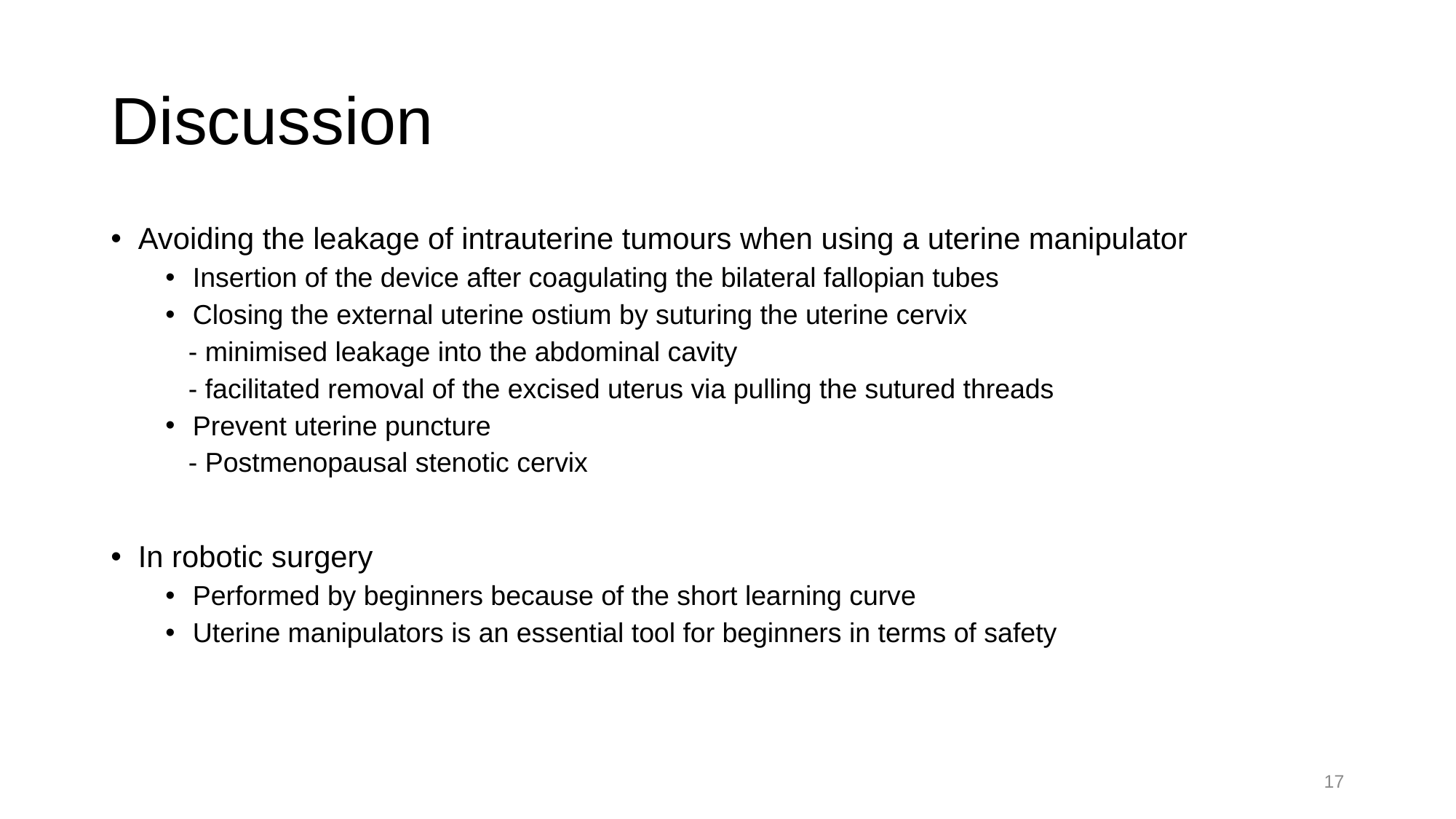

# Discussion
Avoiding the leakage of intrauterine tumours when using a uterine manipulator
Insertion of the device after coagulating the bilateral fallopian tubes
Closing the external uterine ostium by suturing the uterine cervix
   - minimised leakage into the abdominal cavity
   - facilitated removal of the excised uterus via pulling the sutured threads
Prevent uterine puncture
   - Postmenopausal stenotic cervix

In robotic surgery
Performed by beginners because of the short learning curve
Uterine manipulators is an essential tool for beginners in terms of safety

17